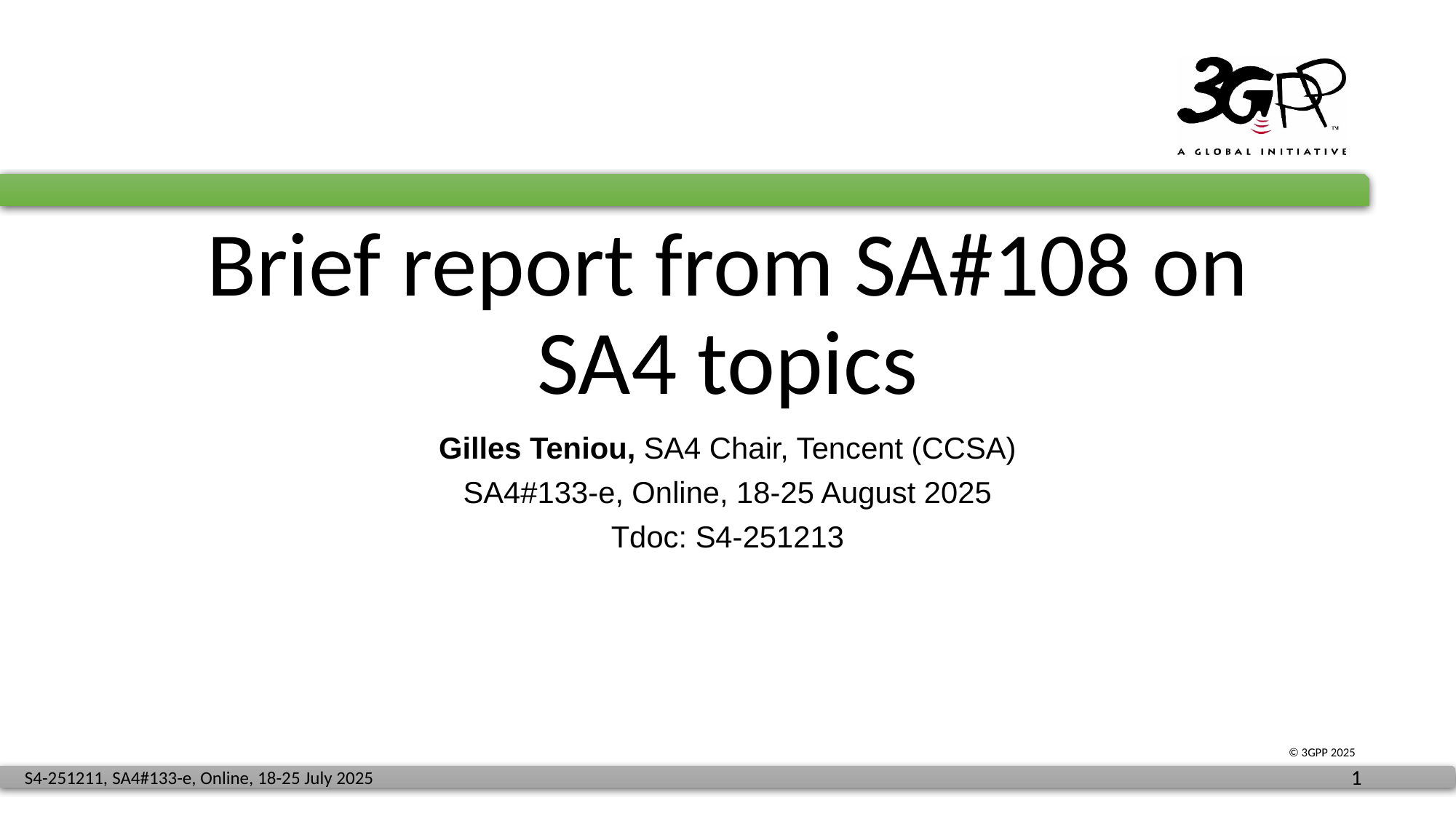

# Brief report from SA#108 on SA4 topics
Gilles Teniou, SA4 Chair, Tencent (CCSA)
SA4#133-e, Online, 18-25 August 2025
Tdoc: S4-251213